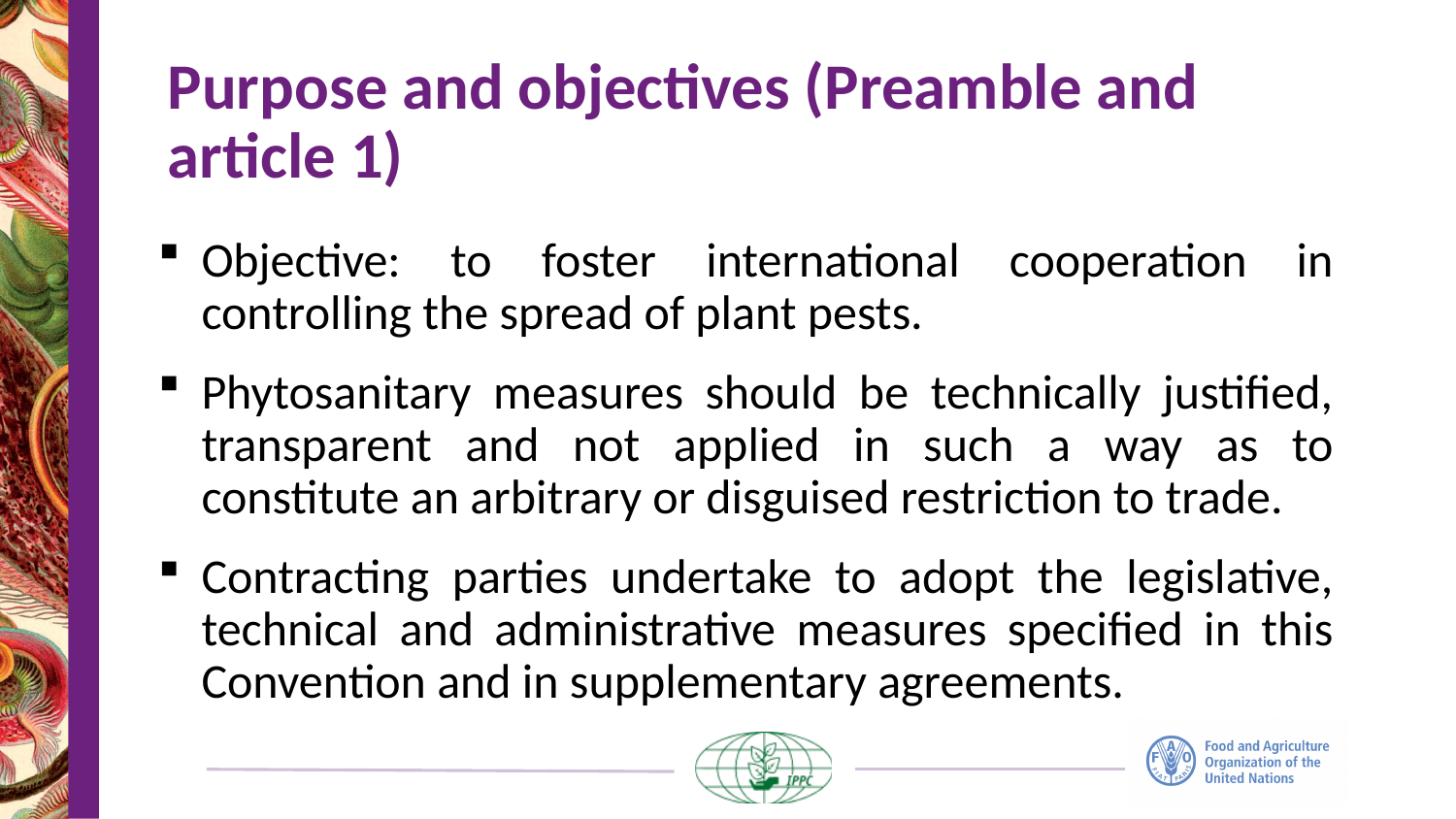

# Purpose and objectives (Preamble and article 1)
Objective: to foster international cooperation in controlling the spread of plant pests.
Phytosanitary measures should be technically justified, transparent and not applied in such a way as to constitute an arbitrary or disguised restriction to trade.
Contracting parties undertake to adopt the legislative, technical and administrative measures specified in this Convention and in supplementary agreements.